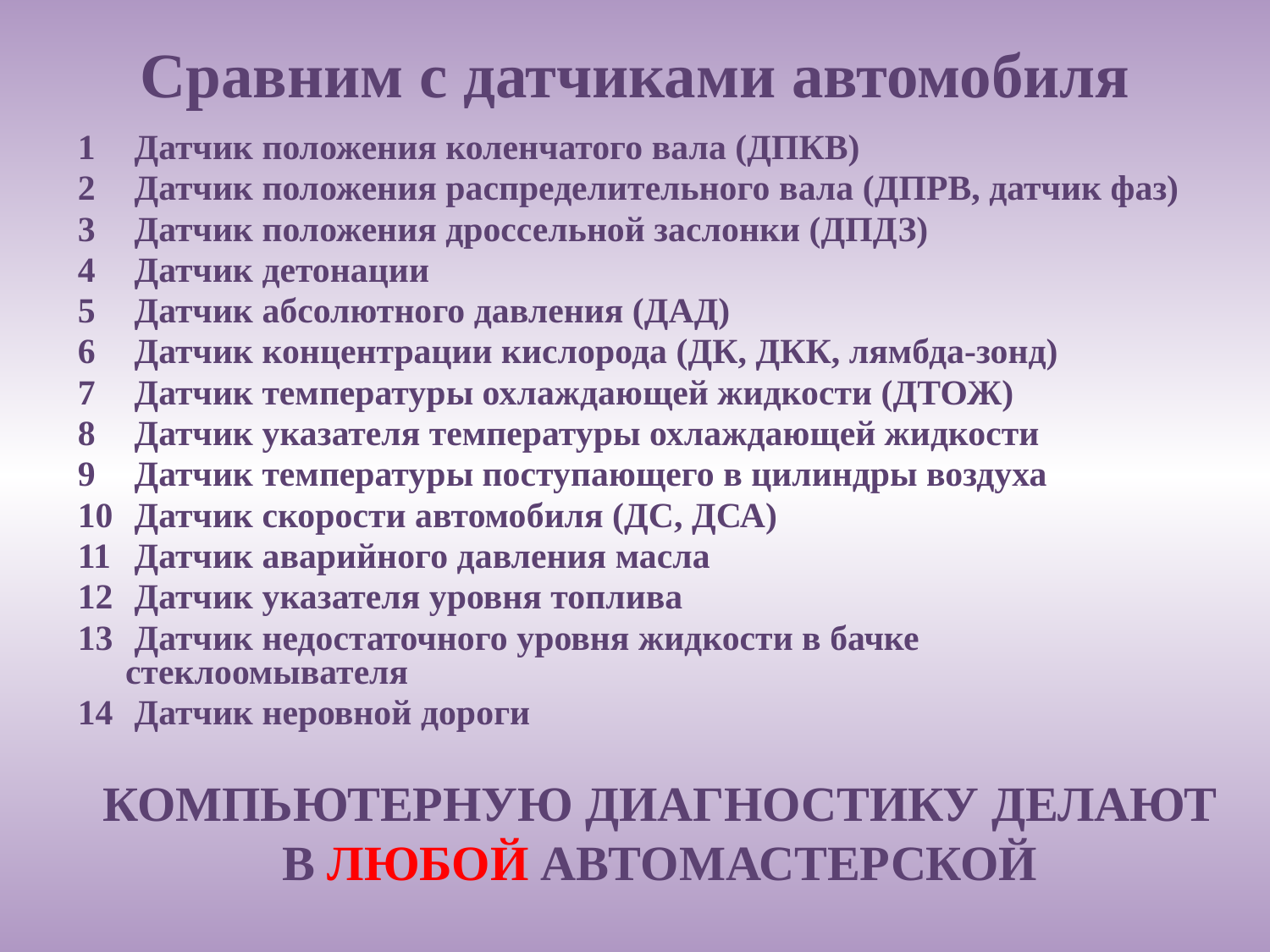

# Сравним с датчиками автомобиля
1	 Датчик положения коленчатого вала (ДПКВ)
2	 Датчик положения распределительного вала (ДПРВ, датчик фаз)
3	 Датчик положения дроссельной заслонки (ДПДЗ)
4	 Датчик детонации
5	 Датчик абсолютного давления (ДАД)
6	 Датчик концентрации кислорода (ДК, ДКК, лямбда-зонд)
7	 Датчик температуры охлаждающей жидкости (ДТОЖ)
8	 Датчик указателя температуры охлаждающей жидкости
9	 Датчик температуры поступающего в цилиндры воздуха
10	 Датчик скорости автомобиля (ДС, ДСА)
11	 Датчик аварийного давления масла
12	 Датчик указателя уровня топлива
13	 Датчик недостаточного уровня жидкости в бачке стеклоомывателя
14	 Датчик неровной дороги
КОМПЬЮТЕРНУЮ ДИАГНОСТИКУ ДЕЛАЮТ В ЛЮБОЙ АВТОМАСТЕРСКОЙ